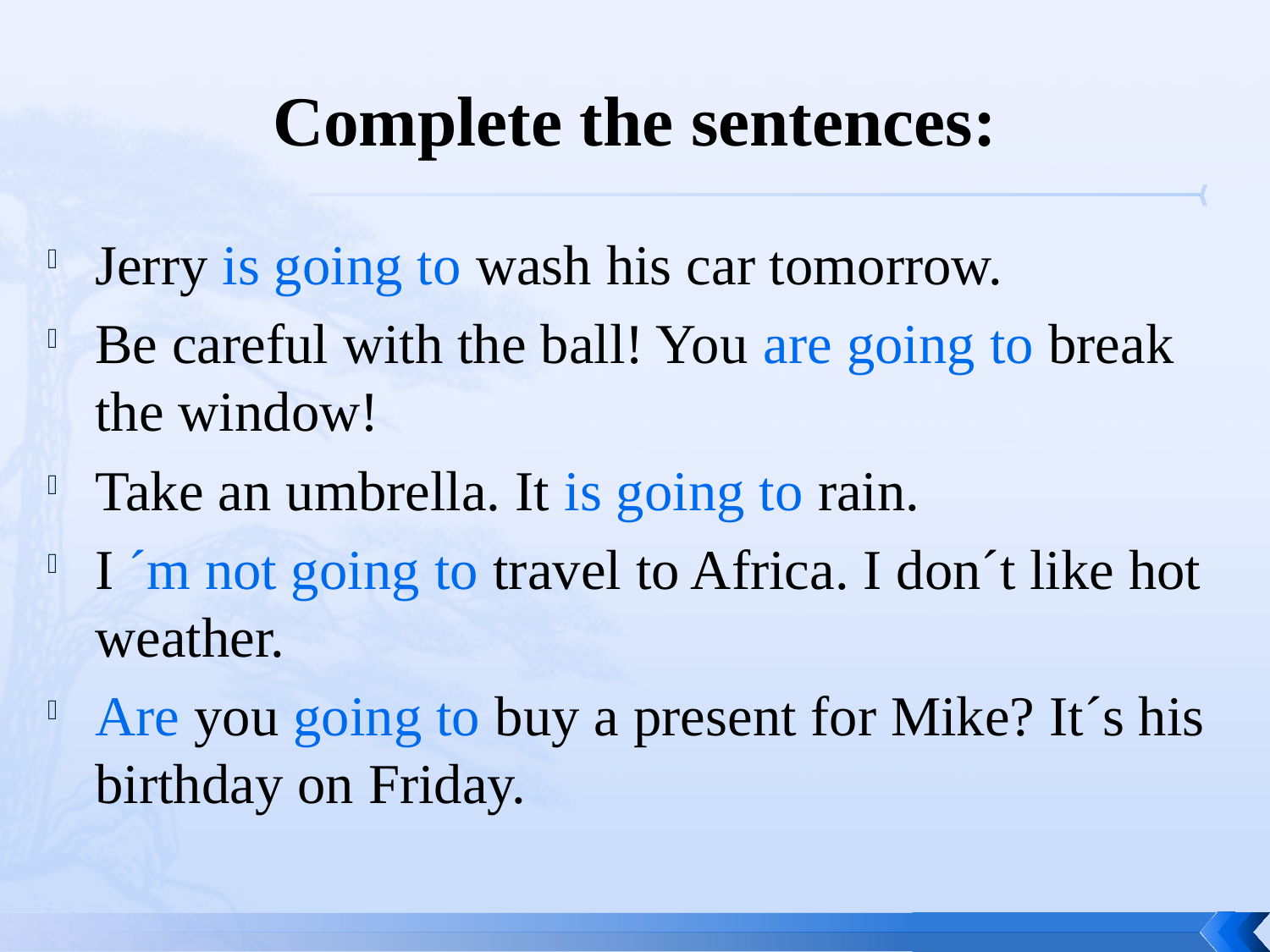

# Complete the sentences:
Jerry is going to wash his car tomorrow.
Be careful with the ball! You are going to break the window!
Take an umbrella. It is going to rain.
I ´m not going to travel to Africa. I don´t like hot weather.
Are you going to buy a present for Mike? It´s his birthday on Friday.